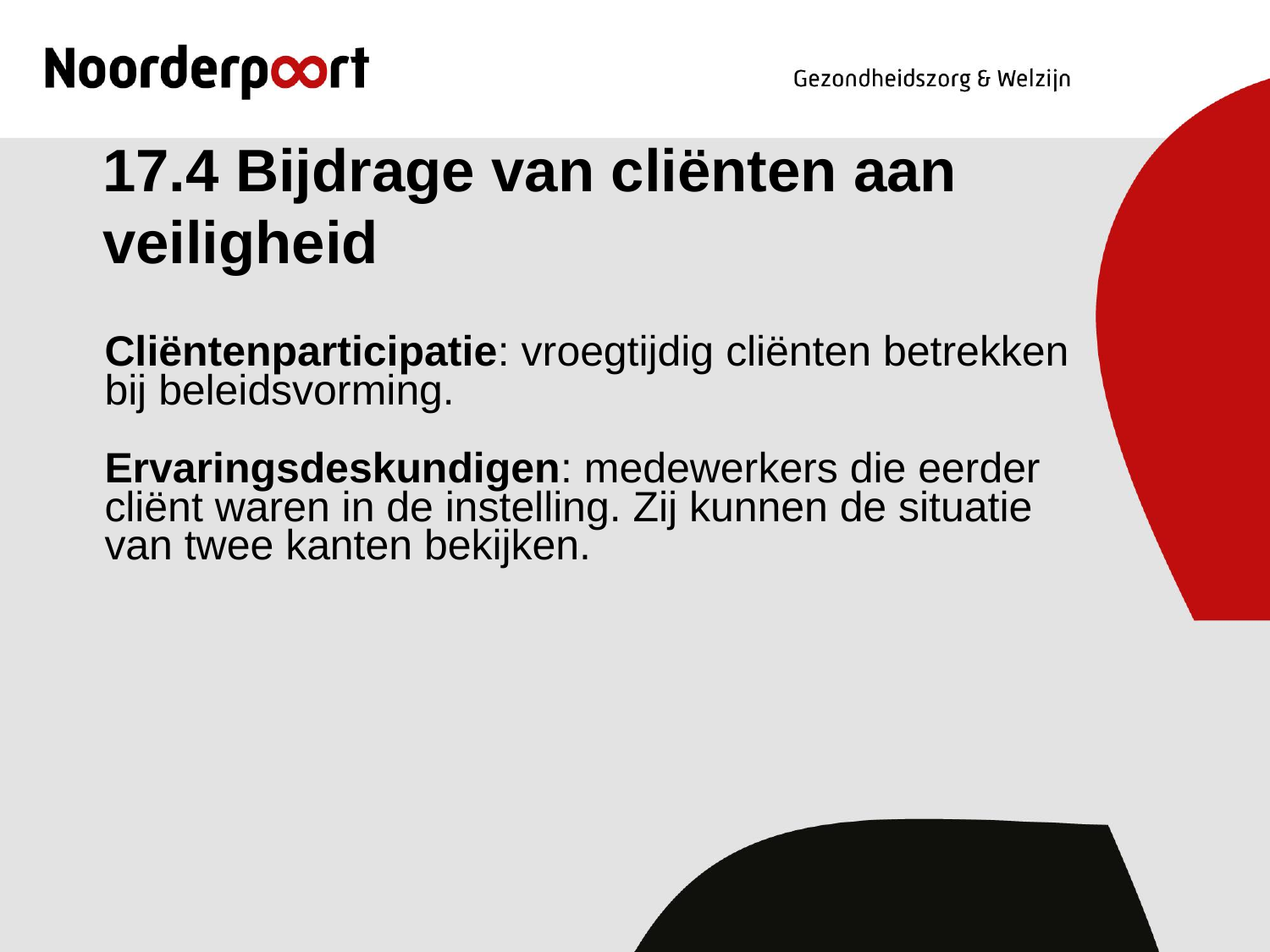

# 17.4 Bijdrage van cliënten aan veiligheid

Cliëntenparticipatie: vroegtijdig cliënten betrekken bij beleidsvorming.

Ervaringsdeskundigen: medewerkers die eerder cliënt waren in de instelling. Zij kunnen de situatie van twee kanten bekijken.